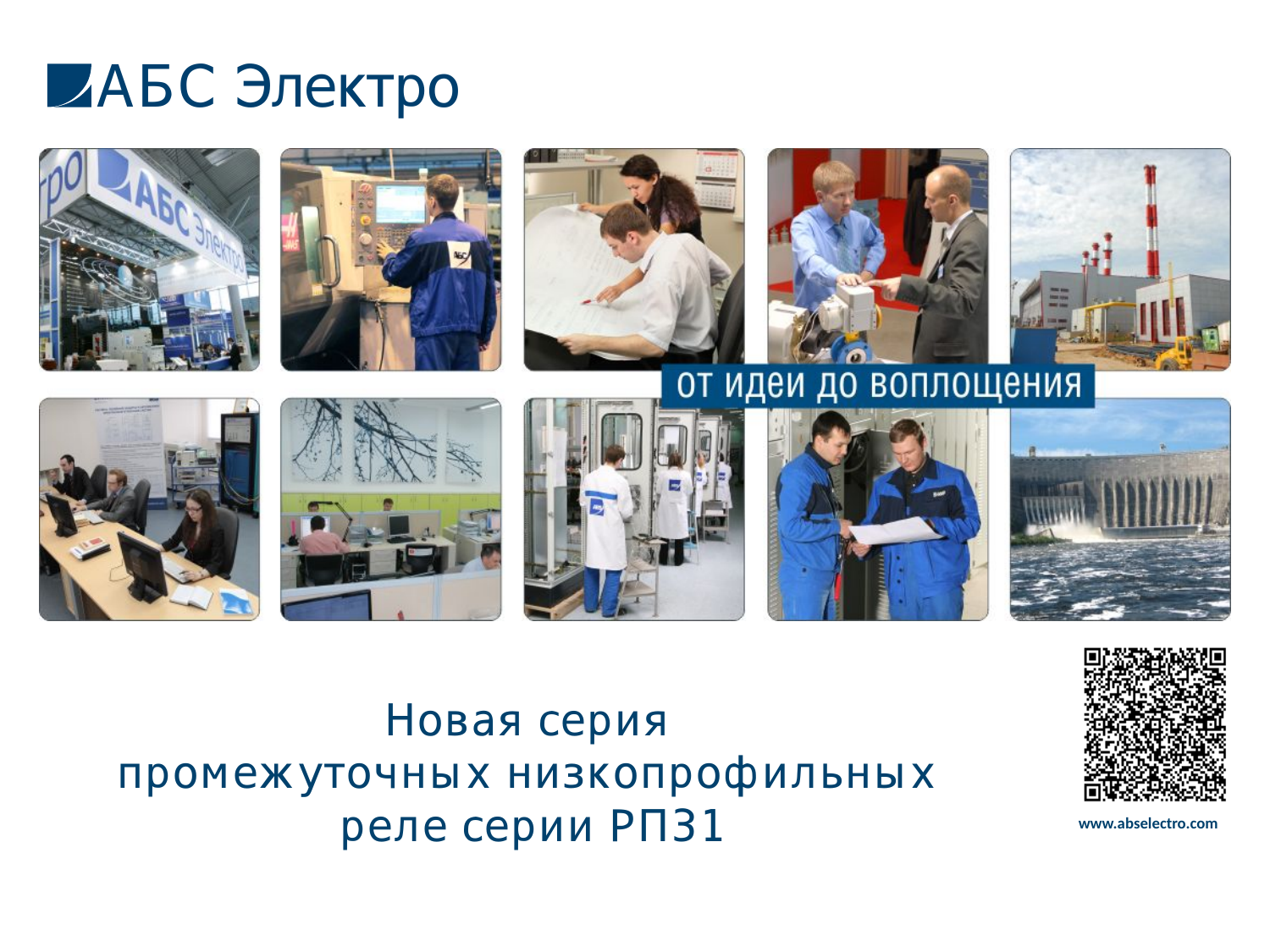

Новая серия
промежуточных низкопрофильных
реле серии РП31